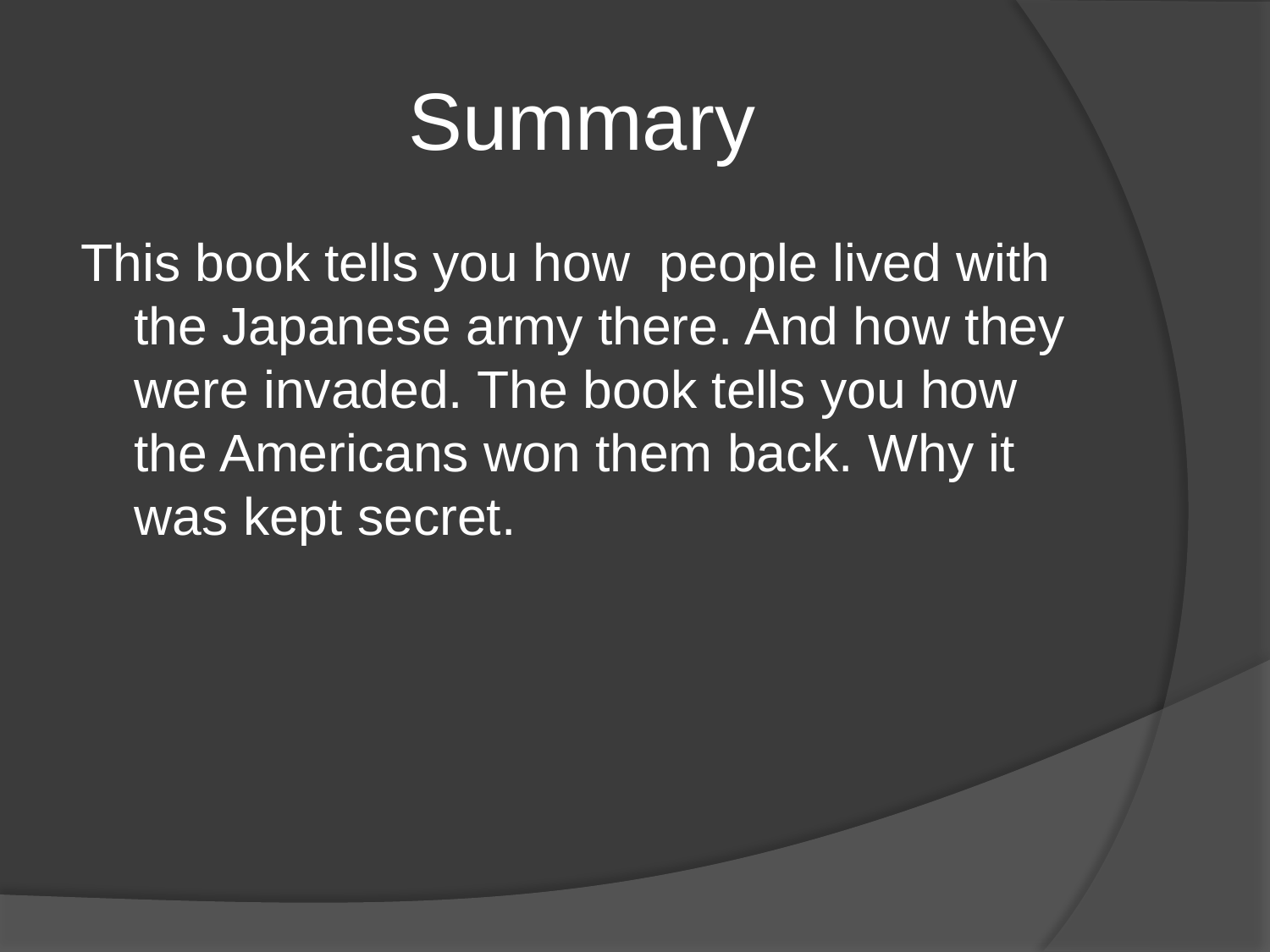

# Summary
This book tells you how  people lived with the Japanese army there. And how they were invaded. The book tells you how the Americans won them back. Why it was kept secret.